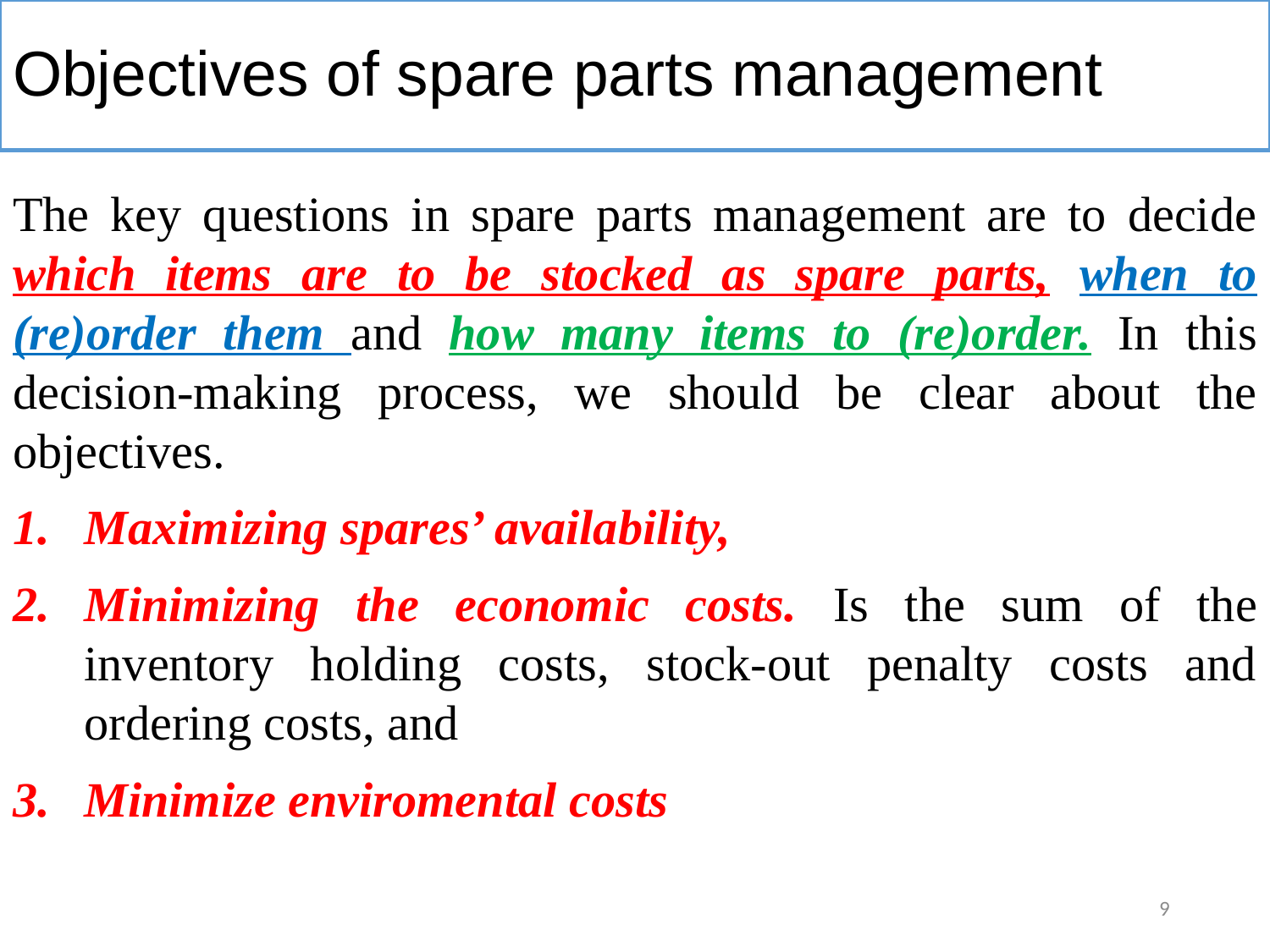

# Objectives of spare parts management
The key questions in spare parts management are to decide which items are to be stocked as spare parts, when to (re)order them and how many items to (re)order. In this decision-making process, we should be clear about the objectives.
Maximizing spares’ availability,
Minimizing the economic costs. Is the sum of the inventory holding costs, stock-out penalty costs and ordering costs, and
Minimize enviromental costs
9